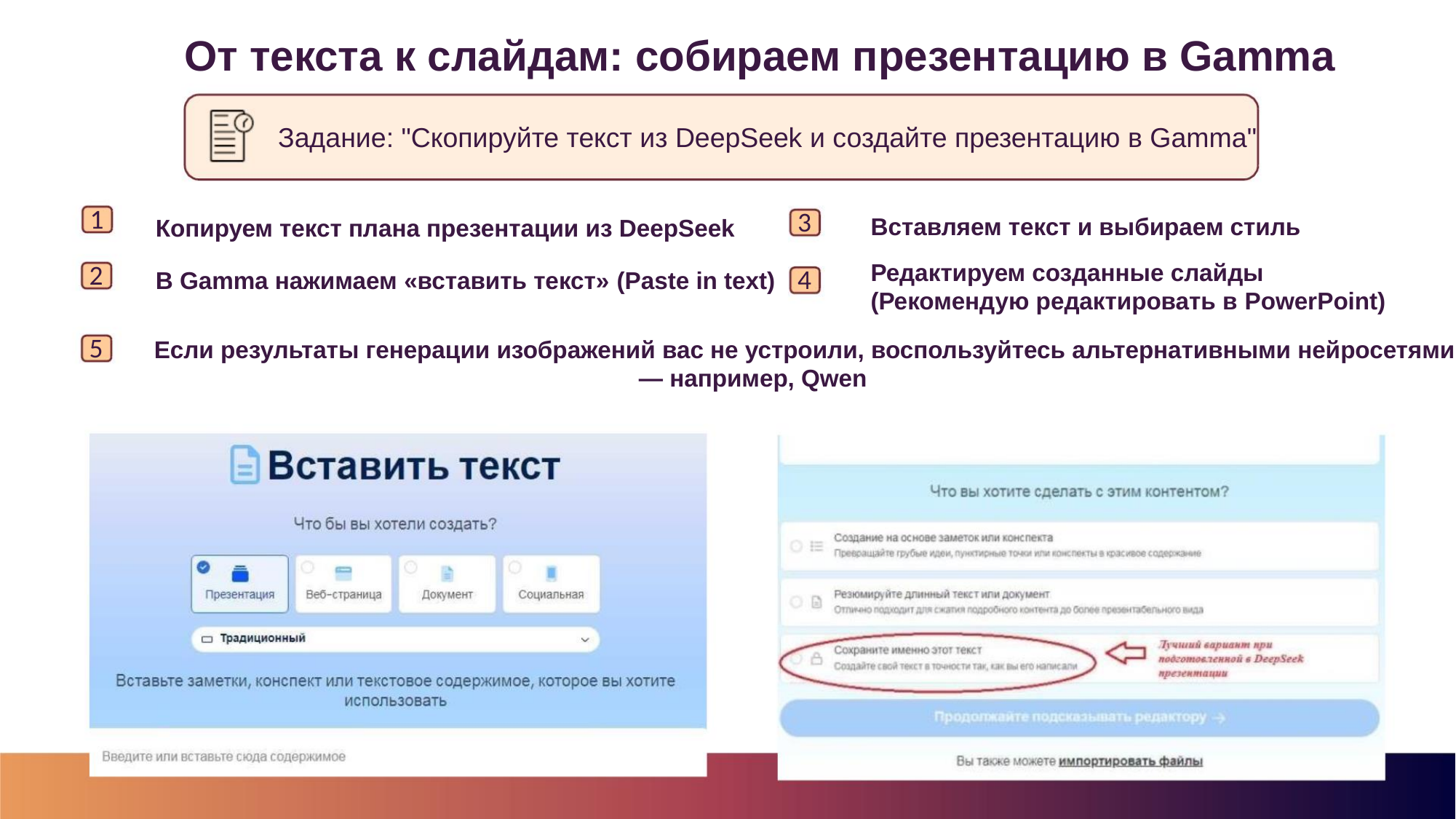

От текста к слайдам: собираем презентацию в Gamma
Задание: "Скопируйте текст из DeepSeek и создайте презентацию в Gamma"
1
2
3
4
Вставляем текст и выбираем стиль
Копируем текст плана презентации из DeepSeek
В Gamma нажимаем «вставить текст» (Paste in text)
Редактируем созданные слайды
(Рекомендую редактировать в PowerPoint)
5
Если результаты генерации изображений вас не устроили, воспользуйтесь альтернативными нейросетями
— например, Qwen